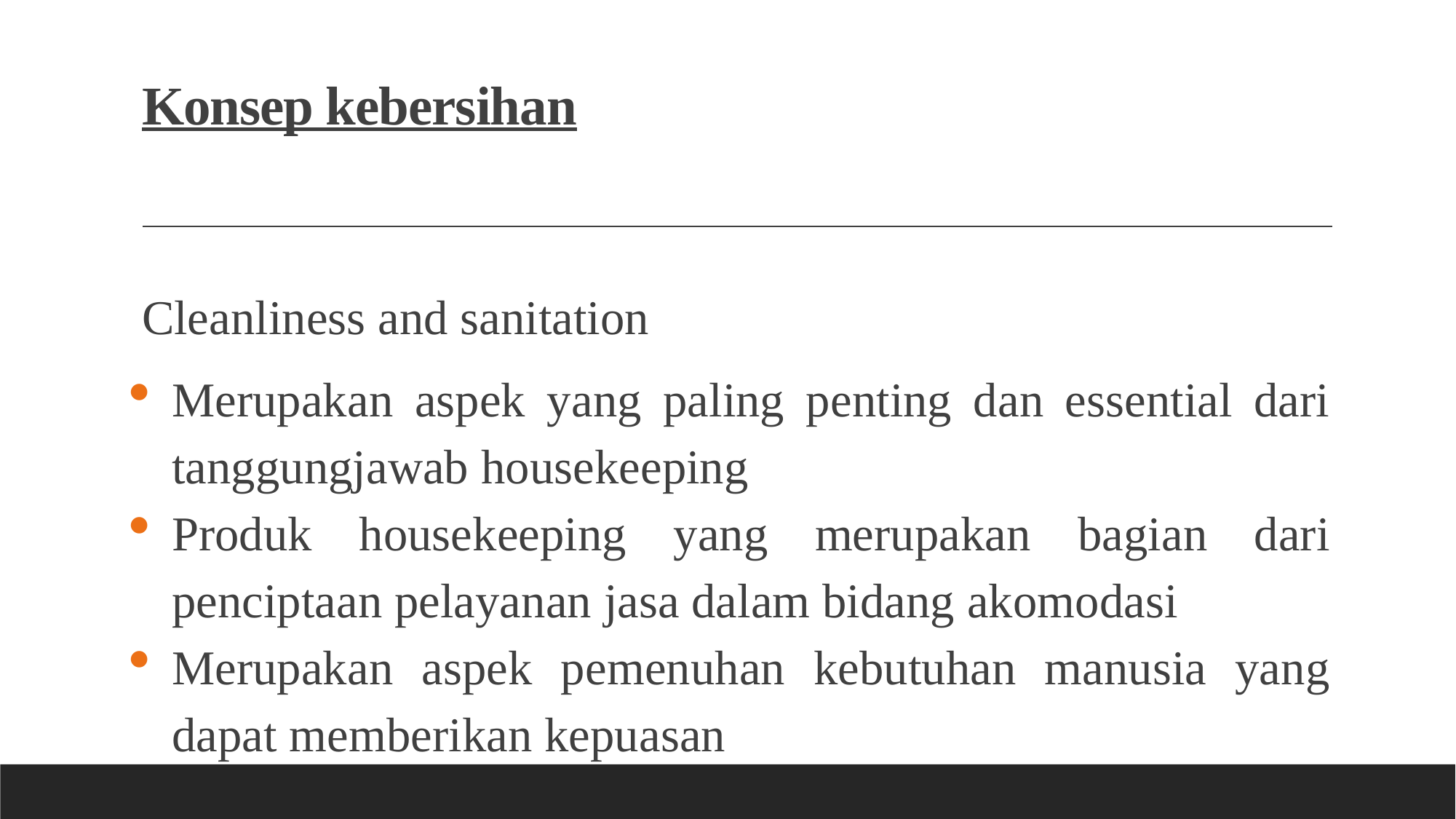

# Konsep kebersihan
Cleanliness and sanitation
Merupakan aspek yang paling penting dan essential dari tanggungjawab housekeeping
Produk housekeeping yang merupakan bagian dari penciptaan pelayanan jasa dalam bidang akomodasi
Merupakan aspek pemenuhan kebutuhan manusia yang dapat memberikan kepuasan